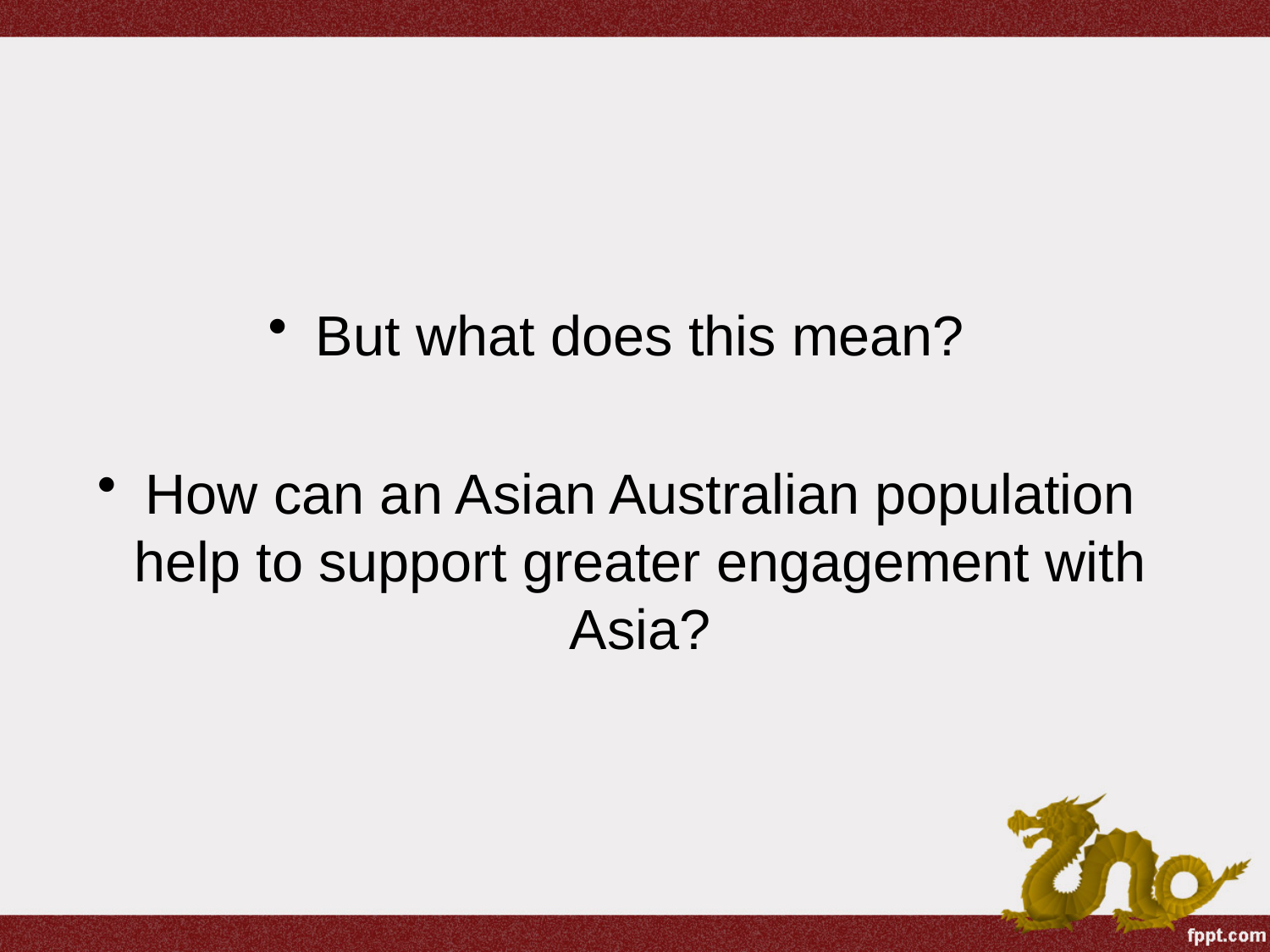

#

But what does this mean?

How can an Asian Australian population help to support greater engagement with Asia?